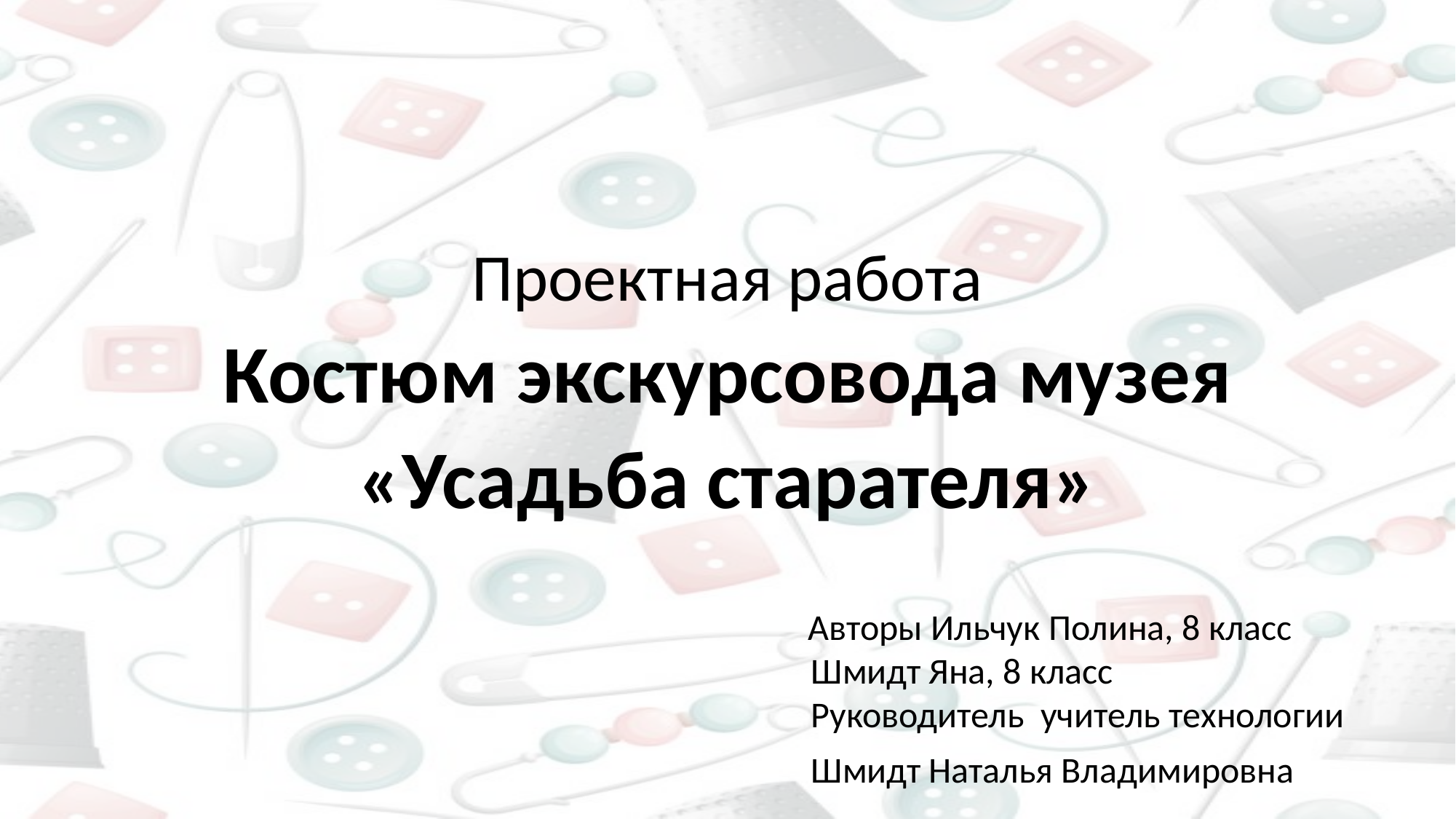

# Проектная работа Костюм экскурсовода музея «Усадьба старателя»
                                                   Авторы Ильчук Полина, 8 класс
                                                         Шмидт Яна, 8 класс
                                                         Руководитель  учитель технологии
                                                         Шмидт Наталья Владимировна